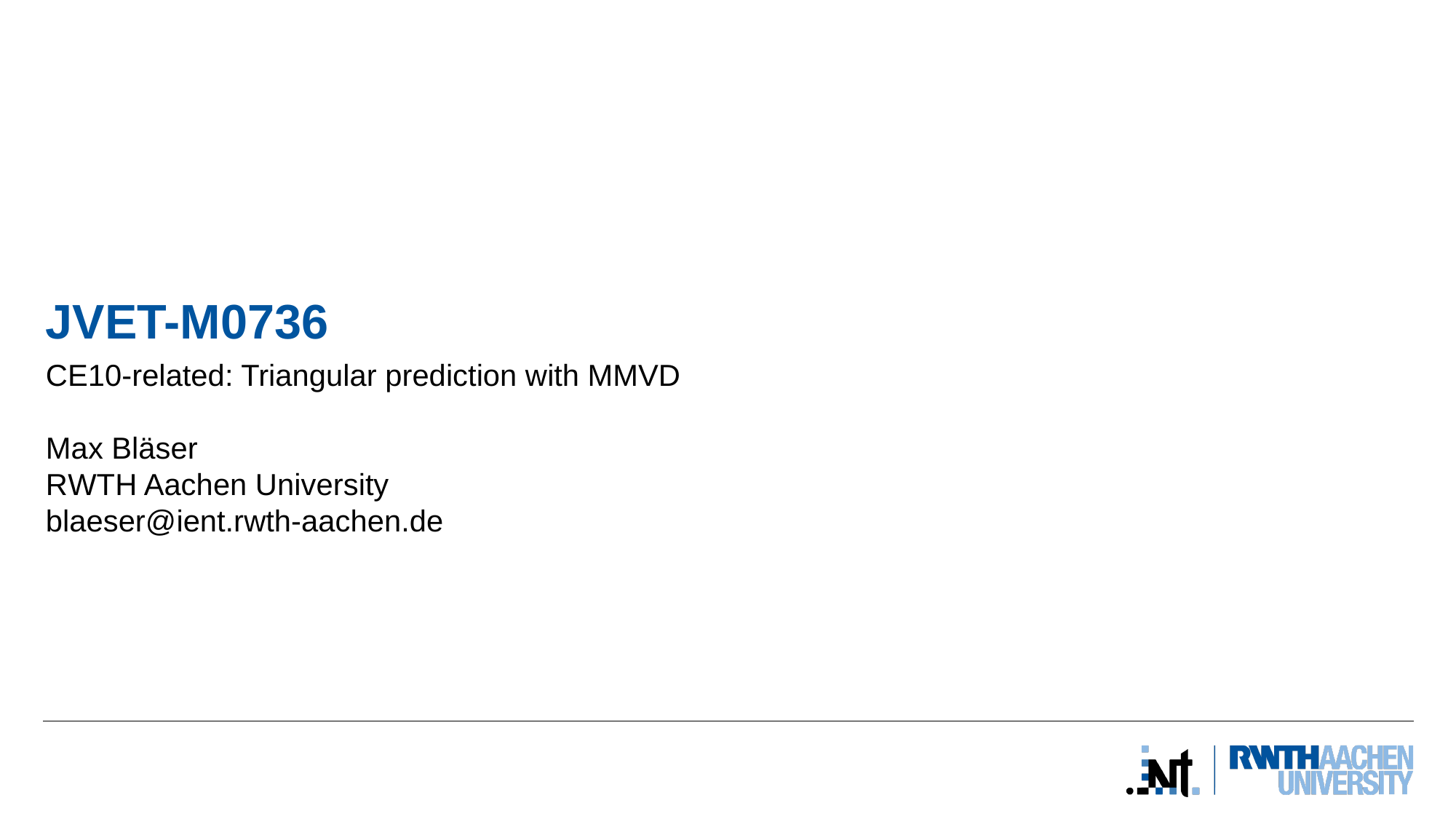

# JVET-M0736
CE10-related: Triangular prediction with MMVD

Max Bläser
RWTH Aachen University
blaeser@ient.rwth-aachen.de